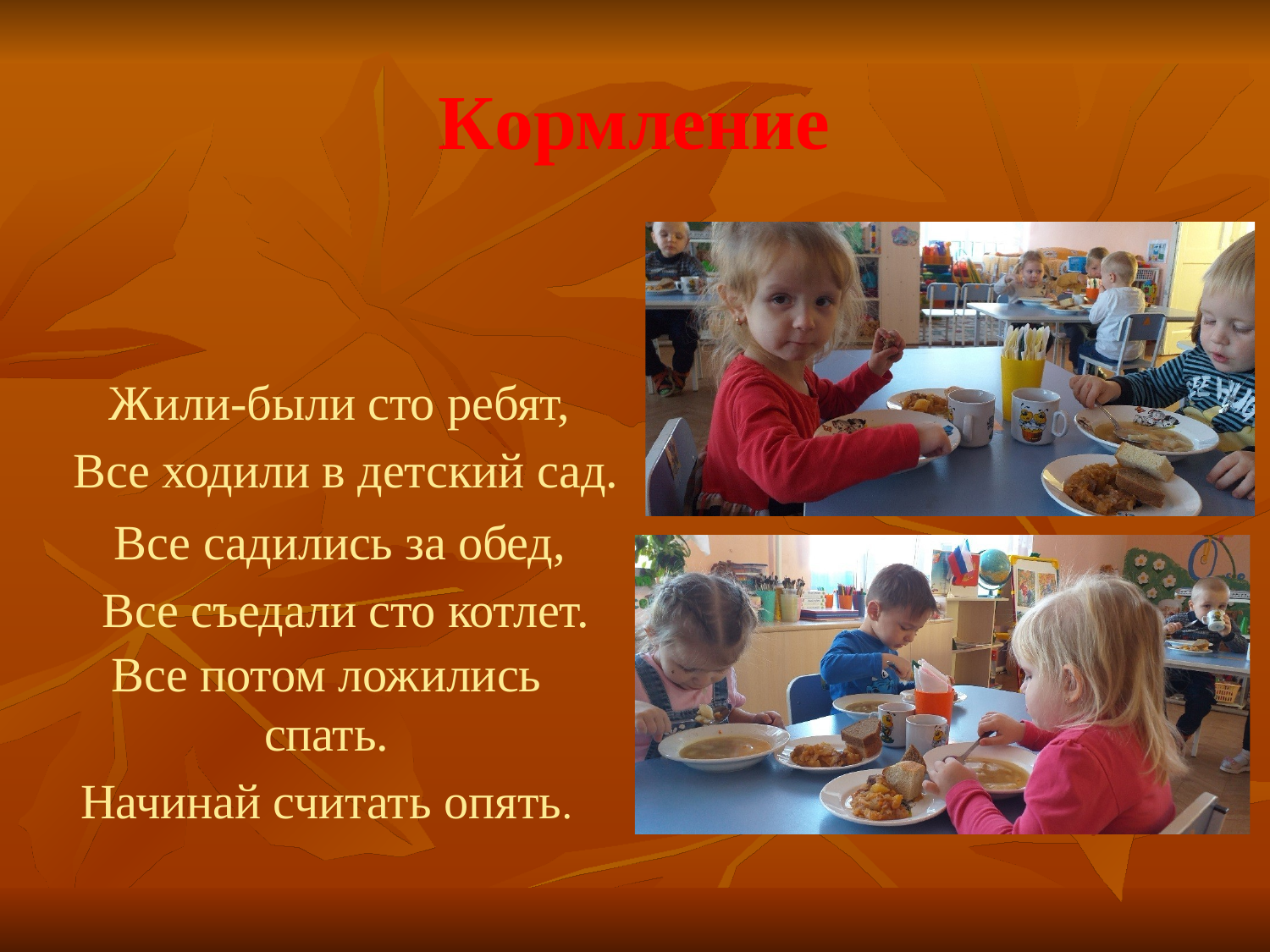

# Кормление

Жили-были сто ребят,  Все ходили в детский сад.
Все садились за обед,  Все съедали сто котлет.
Все потом ложились спать.
Начинай считать опять.